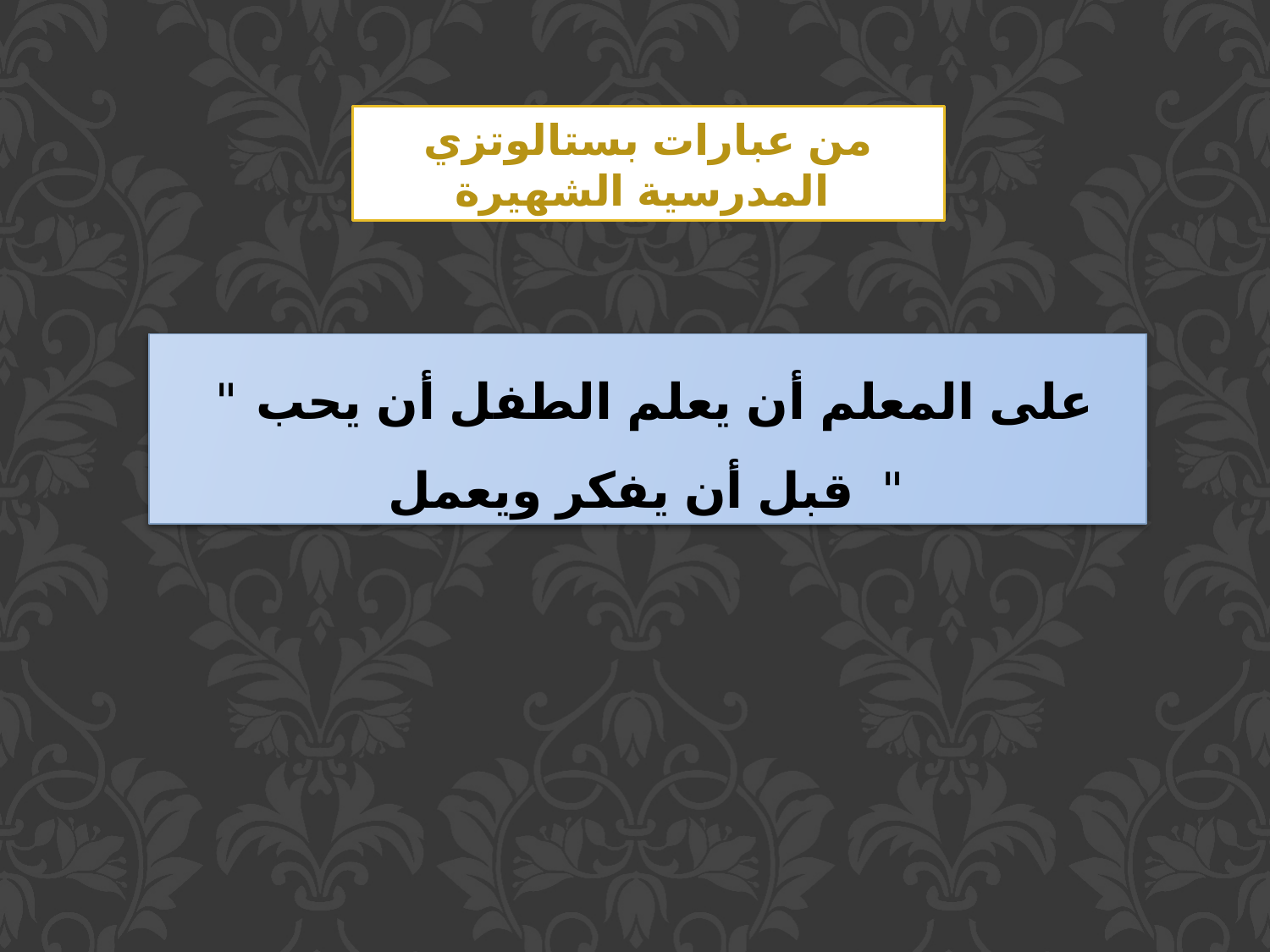

من عبارات بستالوتزي المدرسية الشهيرة
 " على المعلم أن يعلم الطفل أن يحب قبل أن يفكر ويعمل  "